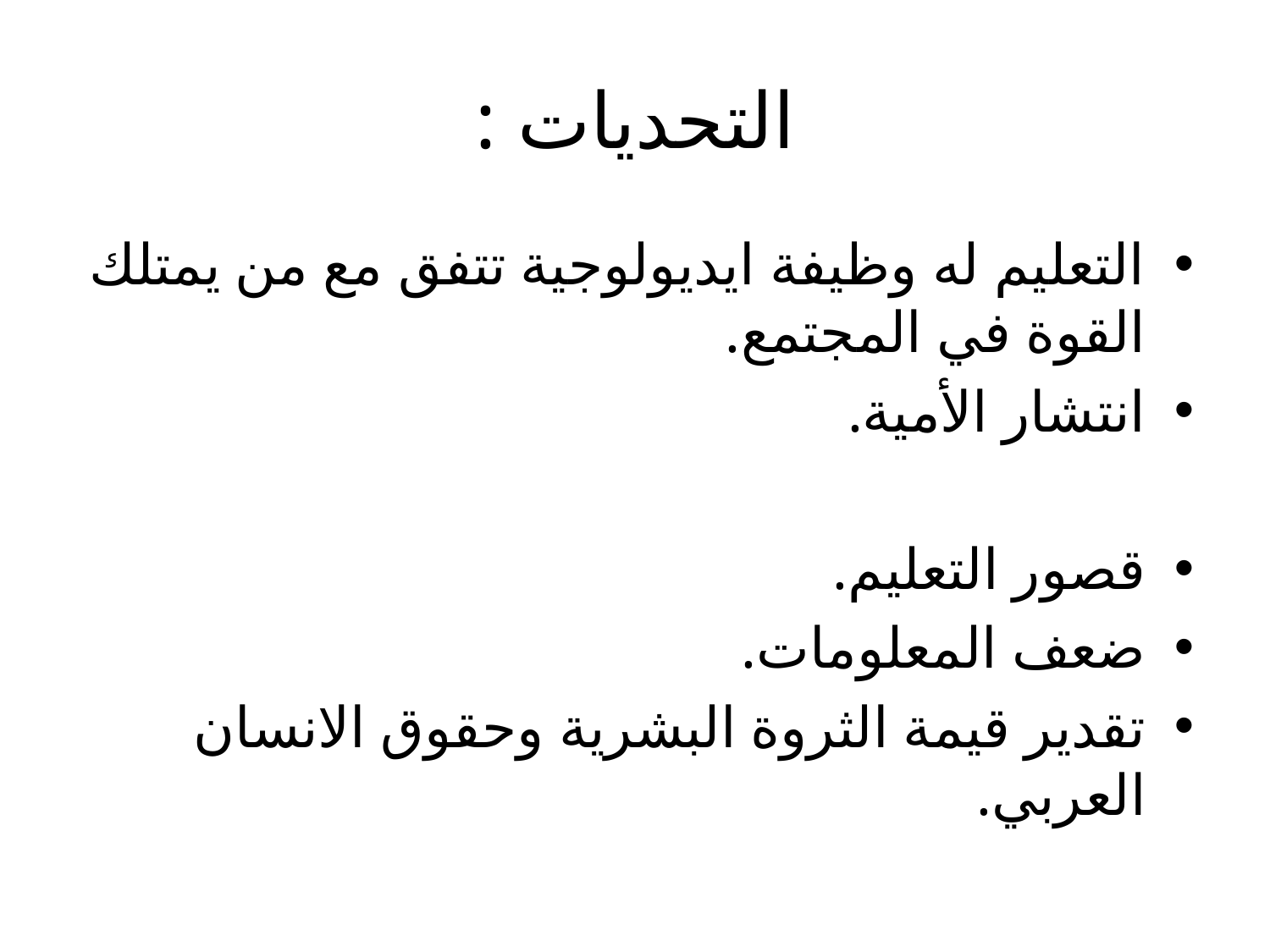

# التحديات :
التعليم له وظيفة ايديولوجية تتفق مع من يمتلك القوة في المجتمع.
انتشار الأمية.

قصور التعليم.
ضعف المعلومات.
تقدير قيمة الثروة البشرية وحقوق الانسان العربي.